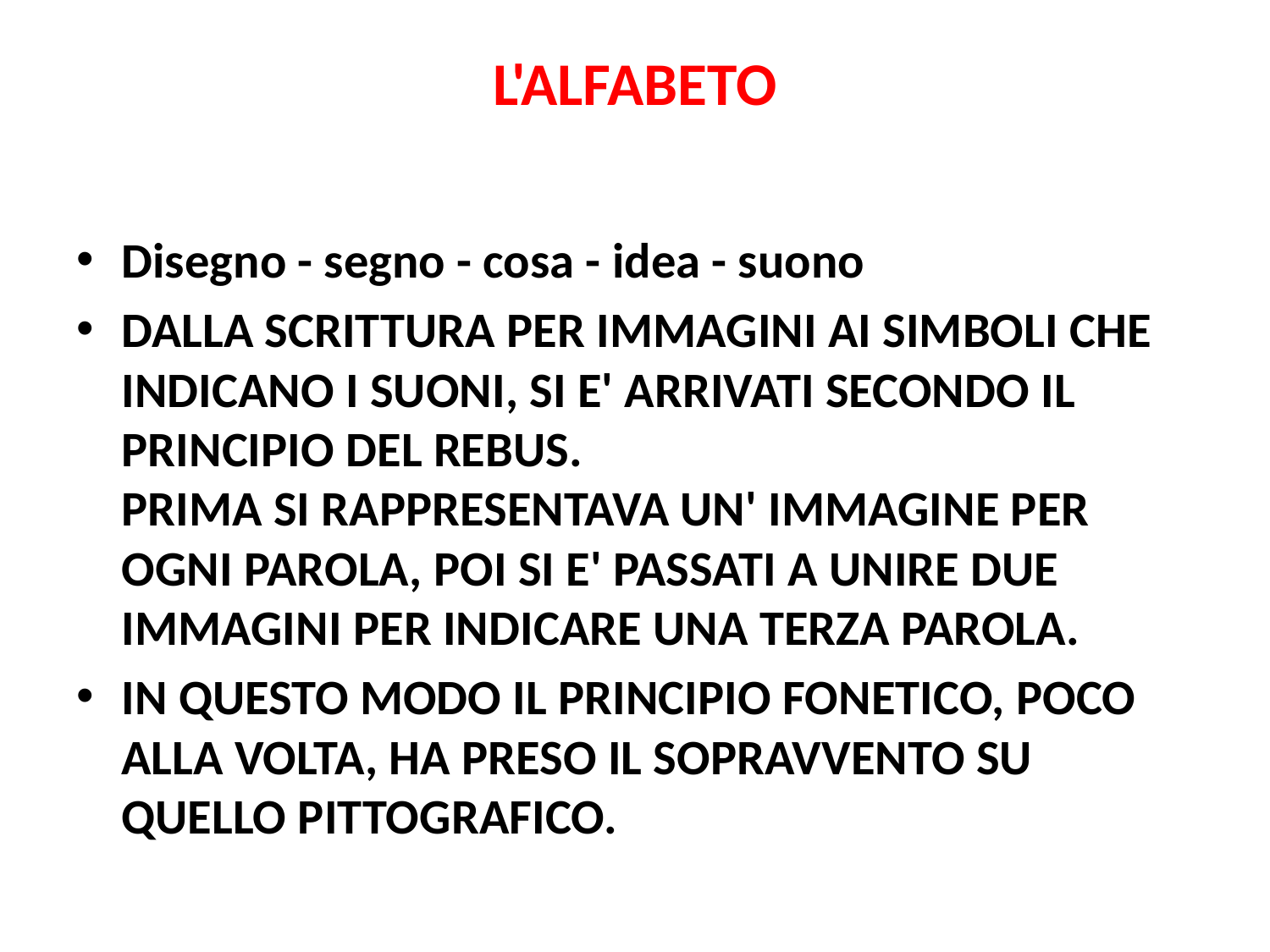

# L'ALFABETO
Disegno - segno - cosa - idea - suono
DALLA SCRITTURA PER IMMAGINI AI SIMBOLI CHE INDICANO I SUONI, SI E' ARRIVATI SECONDO IL PRINCIPIO DEL REBUS.
PRIMA SI RAPPRESENTAVA UN' IMMAGINE PER OGNI PAROLA, POI SI E' PASSATI A UNIRE DUE IMMAGINI PER INDICARE UNA TERZA PAROLA.
IN QUESTO MODO IL PRINCIPIO FONETICO, POCO ALLA VOLTA, HA PRESO IL SOPRAVVENTO SU QUELLO PITTOGRAFICO.